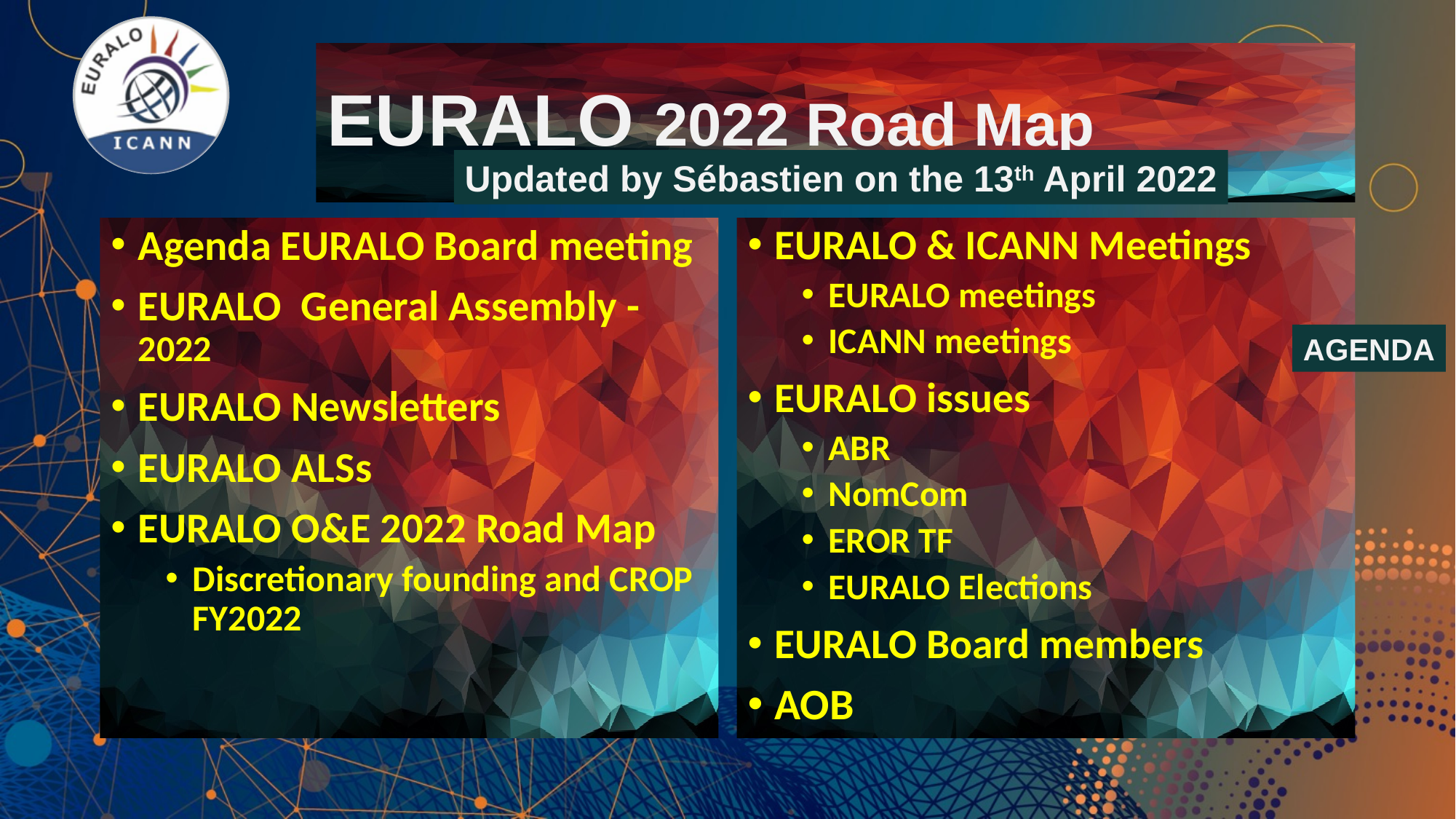

# EURALO 2022 Road Map

Updated by Sébastien on the 13th April 2022
Agenda EURALO Board meeting
EURALO  General Assembly - 2022
EURALO Newsletters
EURALO ALSs
EURALO O&E 2022 Road Map
Discretionary founding and CROP FY2022

EURALO & ICANN Meetings
EURALO meetings
ICANN meetings
EURALO issues
ABR
NomCom
EROR TF
EURALO Elections
EURALO Board members
AOB
AGENDA